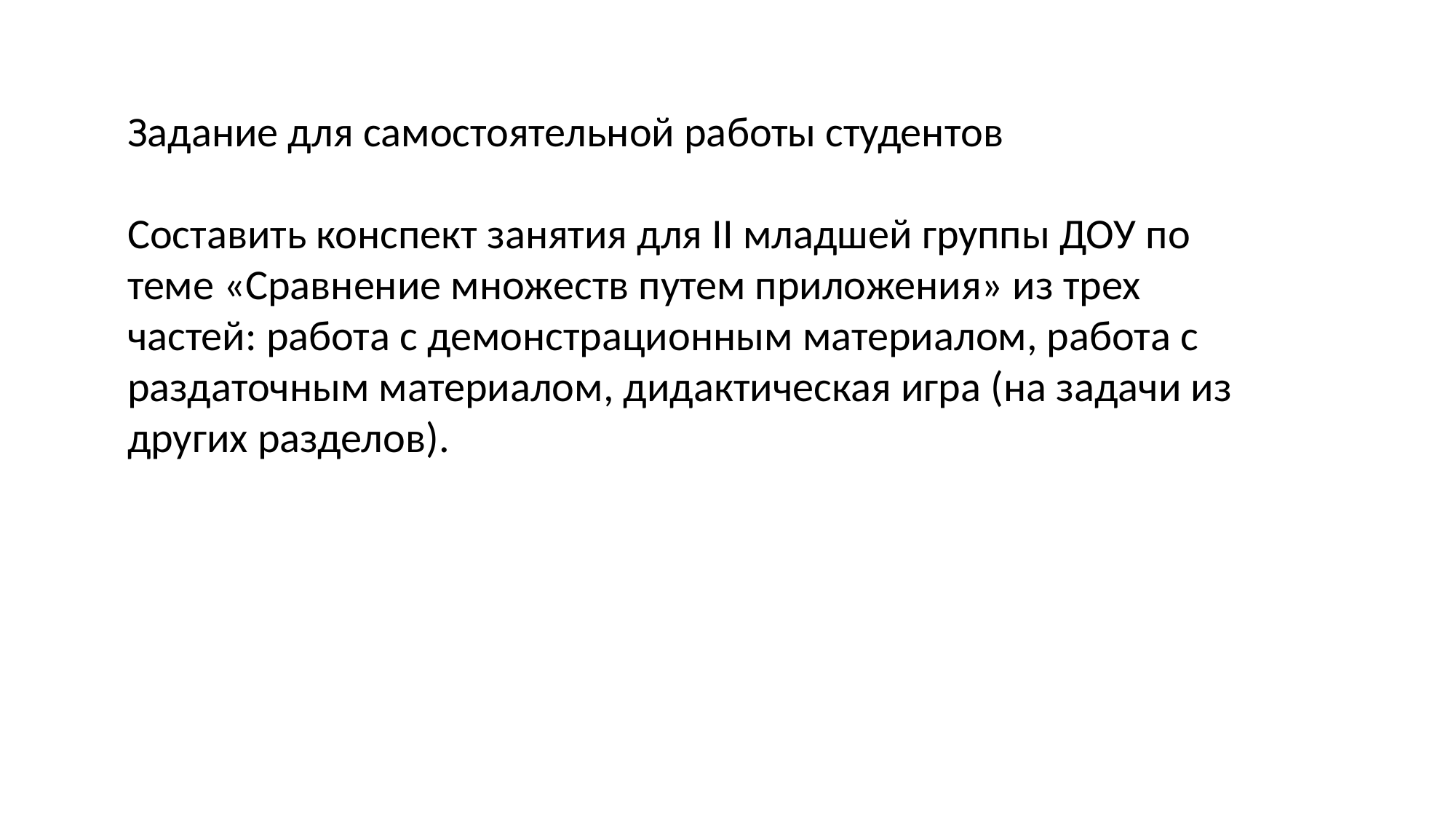

Задание для самостоятельной работы студентов

Составить конспект занятия для II младшей группы ДОУ по теме «Сравнение множеств путем приложения» из трех частей: работа с демонстрационным материалом, работа с раздаточным материалом, дидактическая игра (на задачи из других разделов).